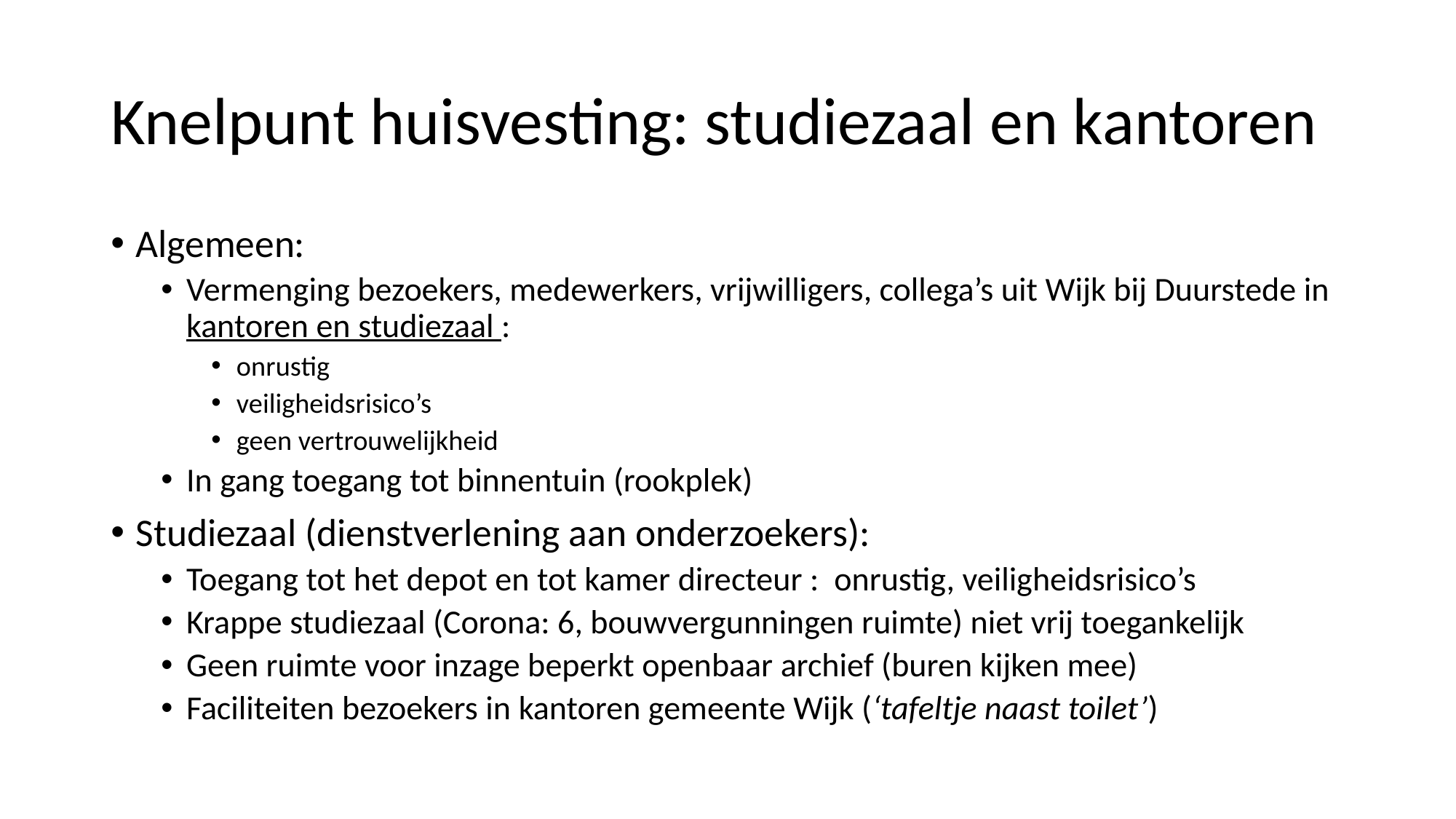

# Knelpunt huisvesting: studiezaal en kantoren
Algemeen:
Vermenging bezoekers, medewerkers, vrijwilligers, collega’s uit Wijk bij Duurstede in kantoren en studiezaal :
onrustig
veiligheidsrisico’s
geen vertrouwelijkheid
In gang toegang tot binnentuin (rookplek)
Studiezaal (dienstverlening aan onderzoekers):
Toegang tot het depot en tot kamer directeur :  onrustig, veiligheidsrisico’s
Krappe studiezaal (Corona: 6, bouwvergunningen ruimte) niet vrij toegankelijk
Geen ruimte voor inzage beperkt openbaar archief (buren kijken mee)
Faciliteiten bezoekers in kantoren gemeente Wijk (‘tafeltje naast toilet’)